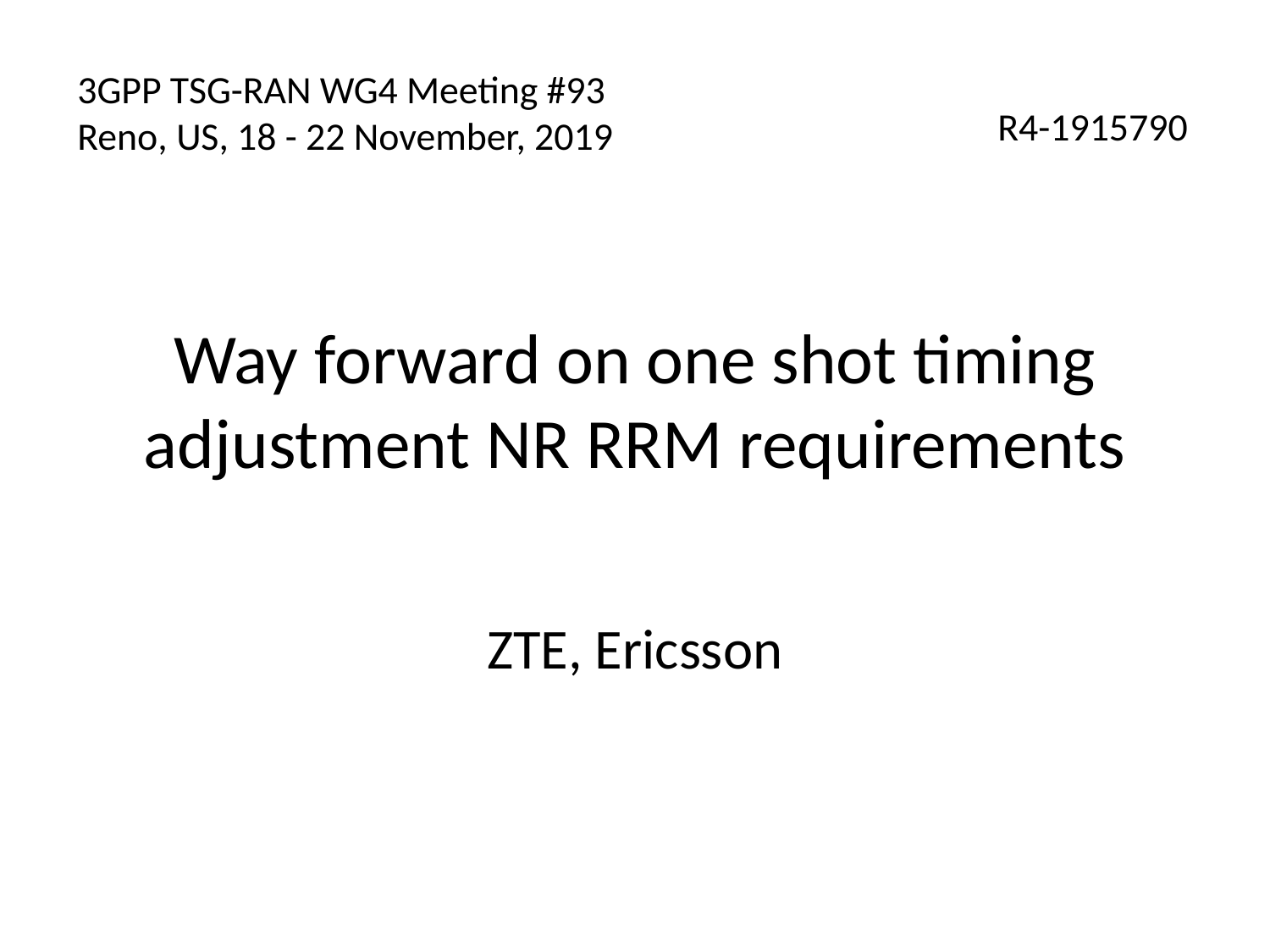

3GPP TSG-RAN WG4 Meeting #93
Reno, US, 18 - 22 November, 2019
R4-1915790
# Way forward on one shot timing adjustment NR RRM requirements
ZTE, Ericsson
1